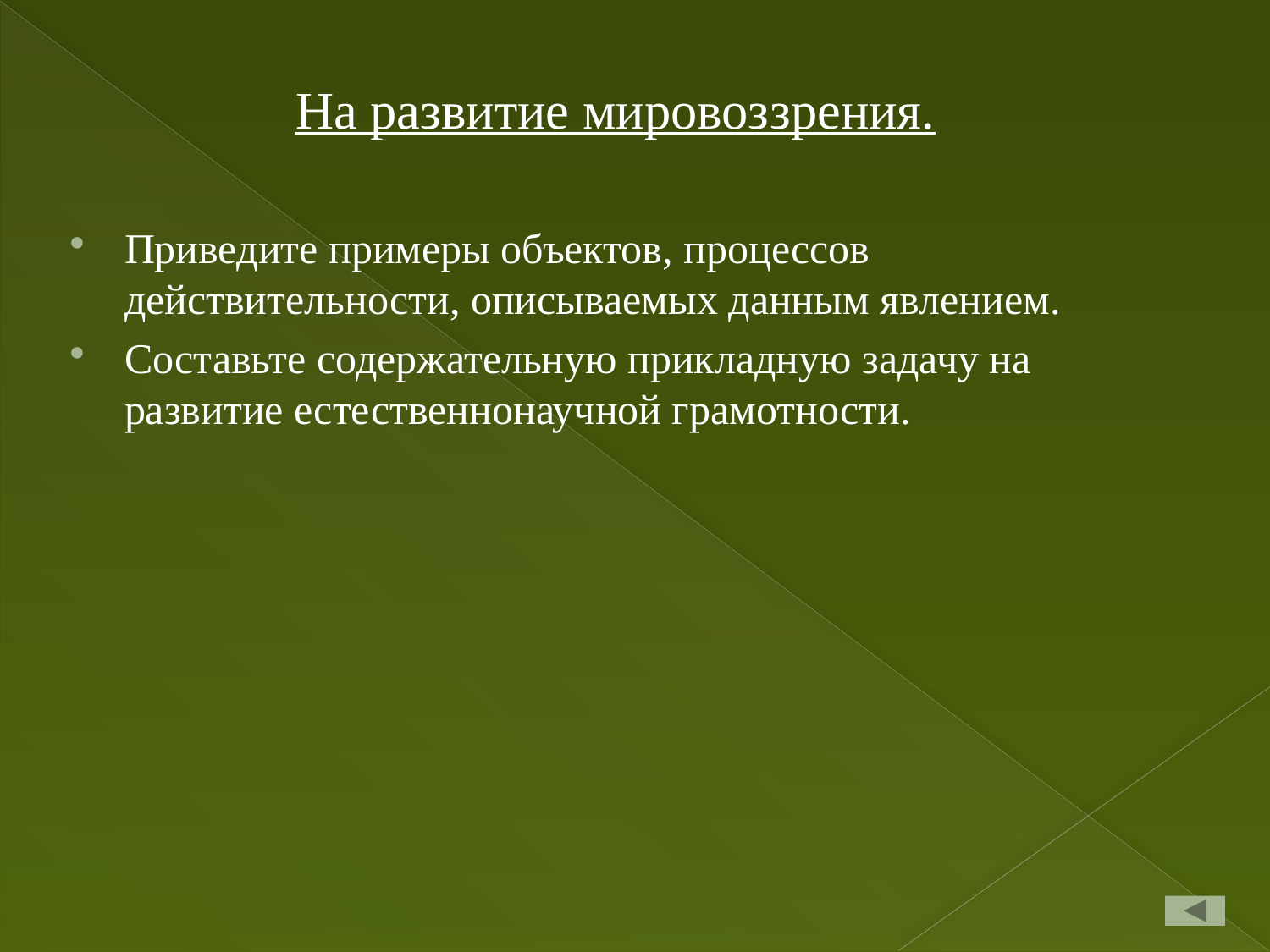

На развитие мировоззрения.

Приведите примеры объектов, процессов действительности, описываемых данным явлением.
Составьте содержательную прикладную задачу на развитие естественнонаучной грамотности.